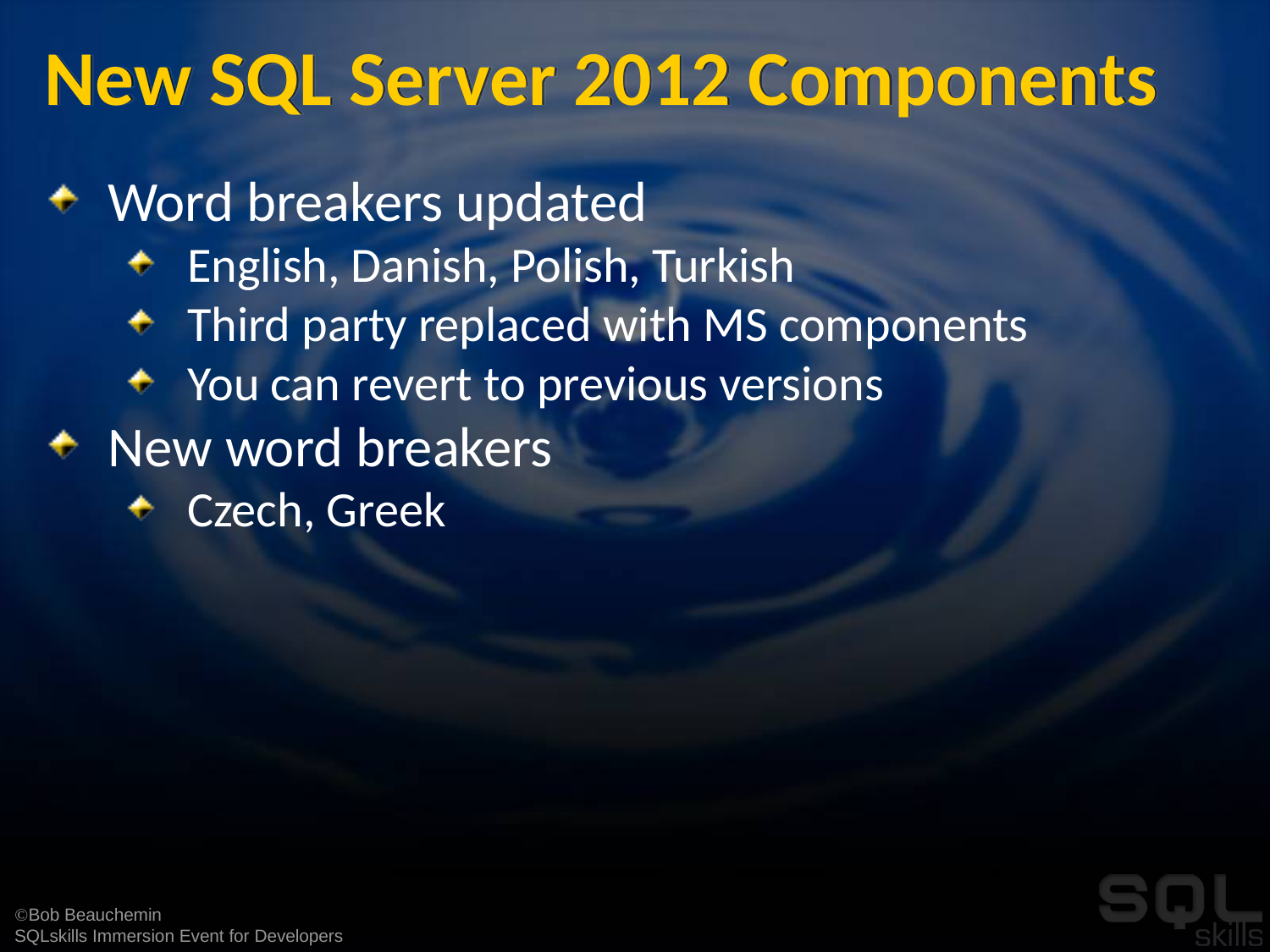

# New SQL Server 2012 Components
Word breakers updated
English, Danish, Polish, Turkish
Third party replaced with MS components
You can revert to previous versions
New word breakers
Czech, Greek